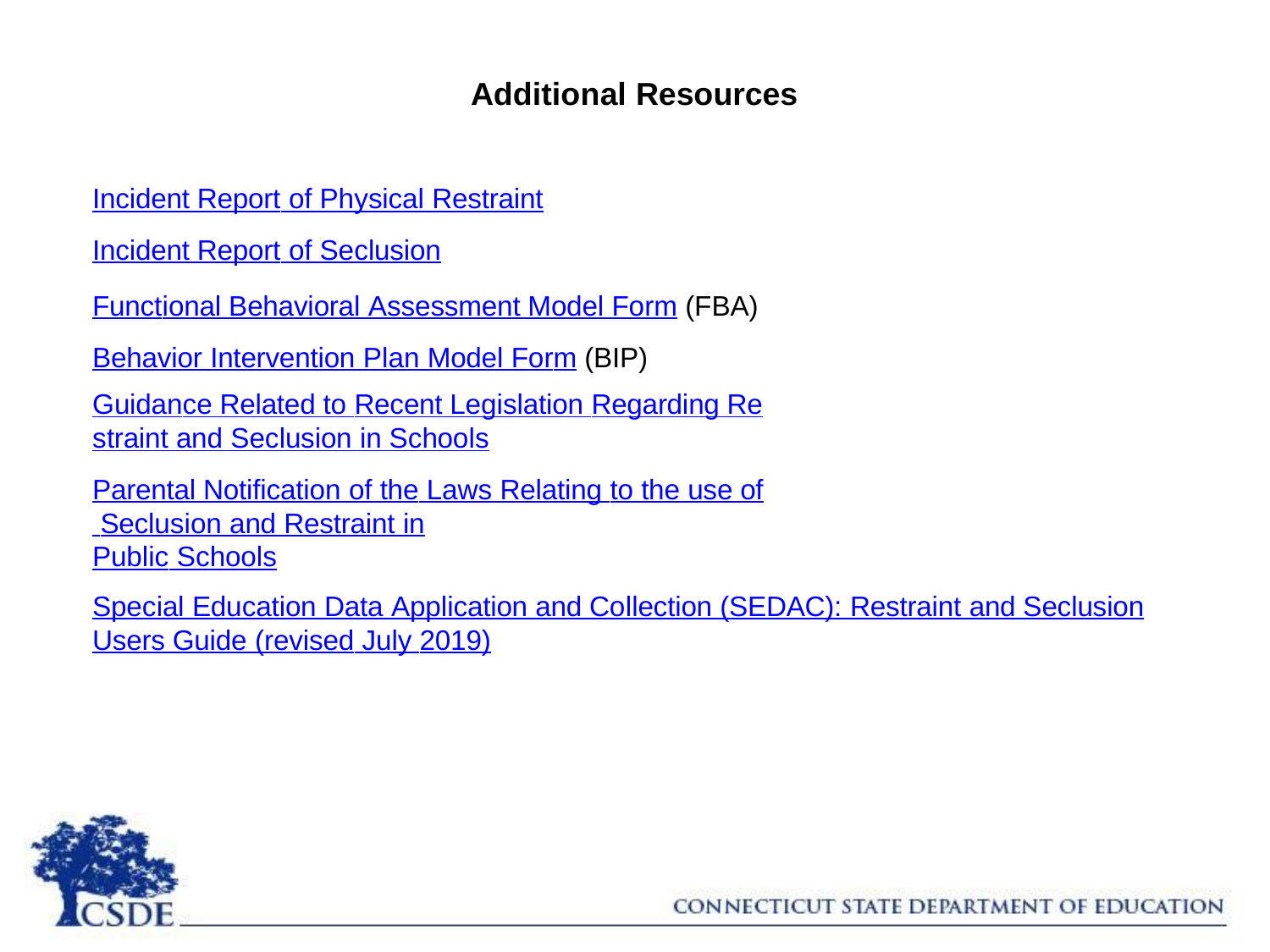

# Additional Resources
Incident Report of Physical Restraint Incident Report of Seclusion
Functional Behavioral Assessment Model Form (FBA) Behavior Intervention Plan Model Form (BIP)
Guidance Related to Recent Legislation Regarding Restraint and Seclusion in Schools
Parental Notification of the Laws Relating to the use of Seclusion and Restraint in
Public Schools
Special Education Data Application and Collection (SEDAC): Restraint and Seclusion Users Guide (revised July 2019)